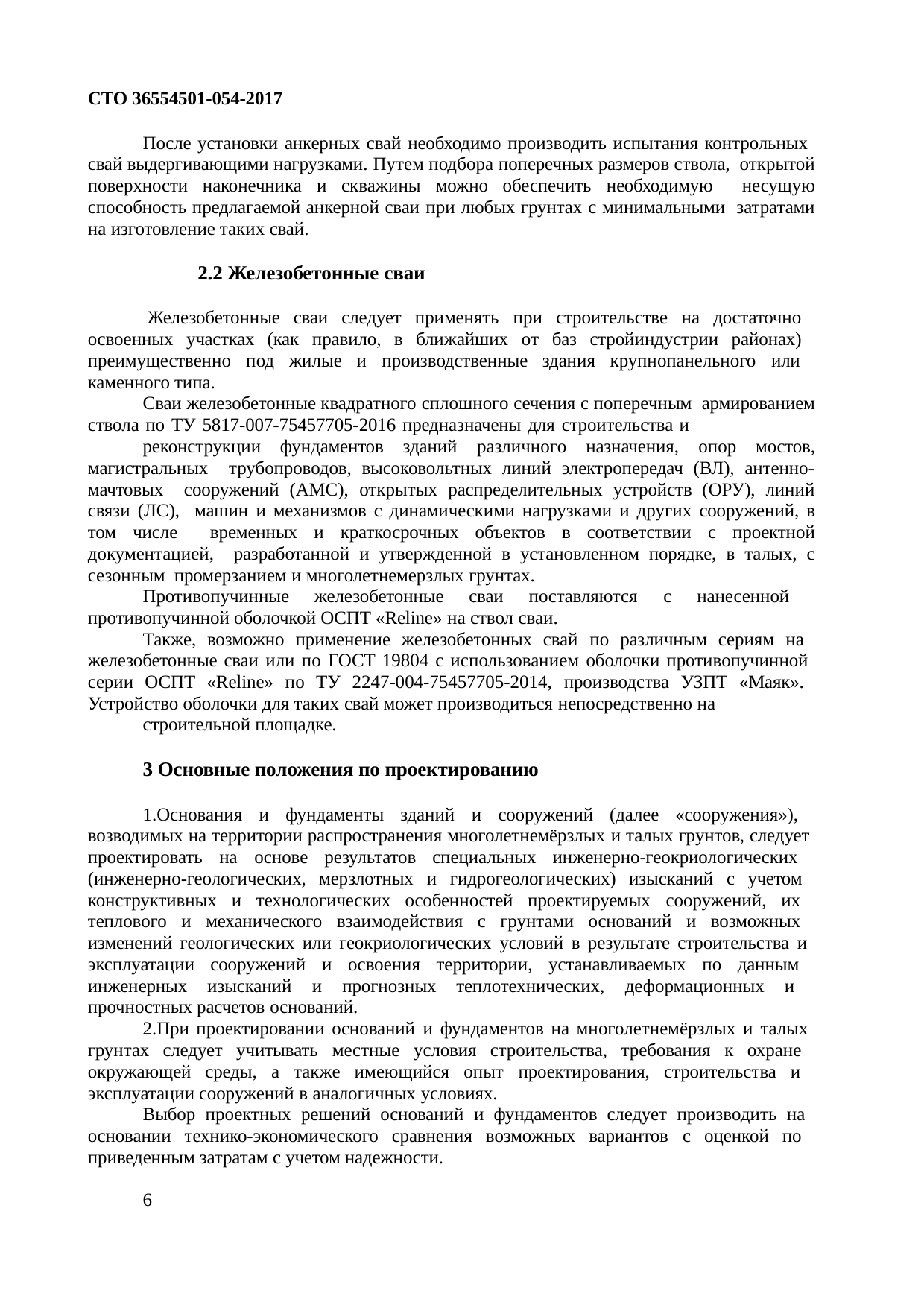

СТО 36554501-054-2017

После установки анкерных свай необходимо производить испытания контрольных  свай выдергивающими нагрузками. Путем подбора поперечных размеров ствола,  открытой поверхности наконечника и скважины можно обеспечить необходимую  несущую способность предлагаемой анкерной сваи при любых грунтах с минимальными  затратами на изготовление таких свай.

2.2 Железобетонные сваи

Железобетонные сваи следует применять при строительстве на достаточно  освоенных участках (как правило, в ближайших от баз стройиндустрии районах)  преимущественно под жилые и производственные здания крупнопанельного или  каменного типа.
Сваи железобетонные квадратного сплошного сечения с поперечным  армированием ствола по ТУ 5817-007-75457705-2016 предназначены для строительства и
реконструкции фундаментов зданий различного назначения, опор мостов, магистральных  трубопроводов, высоковольтных линий электропередач (ВЛ), антенно-мачтовых  сооружений (АМС), открытых распределительных устройств (ОРУ), линий связи (ЛС),  машин и механизмов с динамическими нагрузками и других сооружений, в том числе  временных и краткосрочных объектов в соответствии с проектной документацией,  разработанной и утвержденной в установленном порядке, в талых, с сезонным  промерзанием и многолетнемерзлых грунтах.
Противопучинные железобетонные сваи поставляются с нанесенной  противопучинной оболочкой ОСПТ «Reline» на ствол сваи.
Также, возможно применение железобетонных свай по различным сериям на  железобетонные сваи или по ГОСТ 19804 с использованием оболочки противопучинной  серии ОСПТ «Reline» по ТУ 2247-004-75457705-2014, производства УЗПТ «Маяк».  Устройство оболочки для таких свай может производиться непосредственно на
строительной площадке.

Основные положения по проектированию

Основания и фундаменты зданий и сооружений (далее «сооружения»),  возводимых на территории распространения многолетнемёрзлых и талых грунтов, следует  проектировать на основе результатов специальных инженерно-геокриологических  (инженерно-геологических, мерзлотных и гидрогеологических) изысканий с учетом  конструктивных и технологических особенностей проектируемых сооружений, их  теплового и механического взаимодействия с грунтами оснований и возможных  изменений геологических или геокриологических условий в результате строительства и  эксплуатации сооружений и освоения территории, устанавливаемых по данным  инженерных изысканий и прогнозных теплотехнических, деформационных и  прочностных расчетов оснований.
При проектировании оснований и фундаментов на многолетнемёрзлых и талых  грунтах следует учитывать местные условия строительства, требования к охране  окружающей среды, а также имеющийся опыт проектирования, строительства и  эксплуатации сооружений в аналогичных условиях.
Выбор проектных решений оснований и фундаментов следует производить на  основании технико-экономического сравнения возможных вариантов с оценкой по  приведенным затратам с учетом надежности.

6